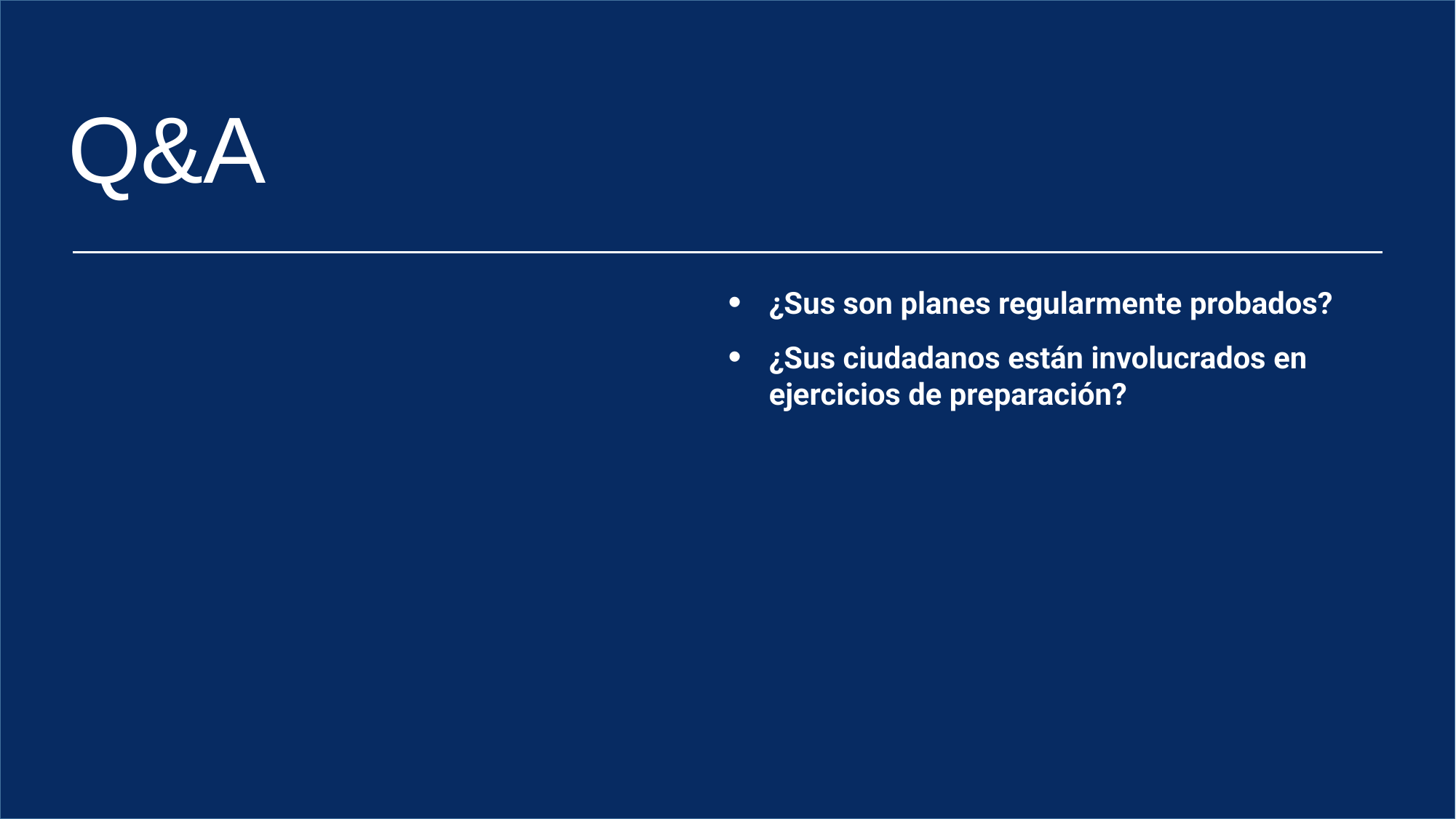

Q&A
¿Sus son planes regularmente probados?
¿Sus ciudadanos están involucrados en ejercicios de preparación?